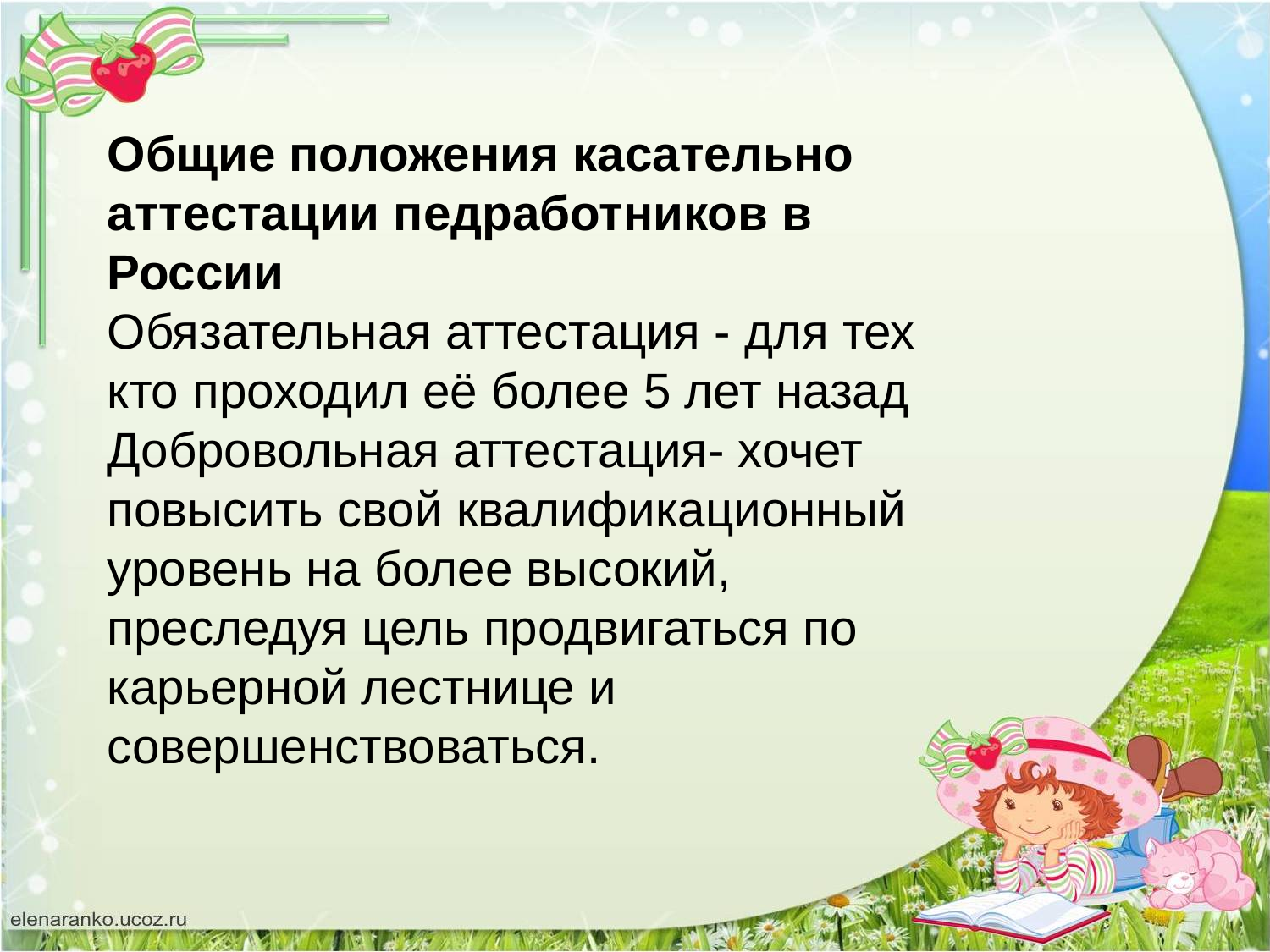

#
Общие положения касательно аттестации педработников в России
Обязательная аттестация - для тех кто проходил её более 5 лет назад
Добровольная аттестация- хочет повысить свой квалификационный уровень на более высокий, преследуя цель продвигаться по карьерной лестнице и совершенствоваться.